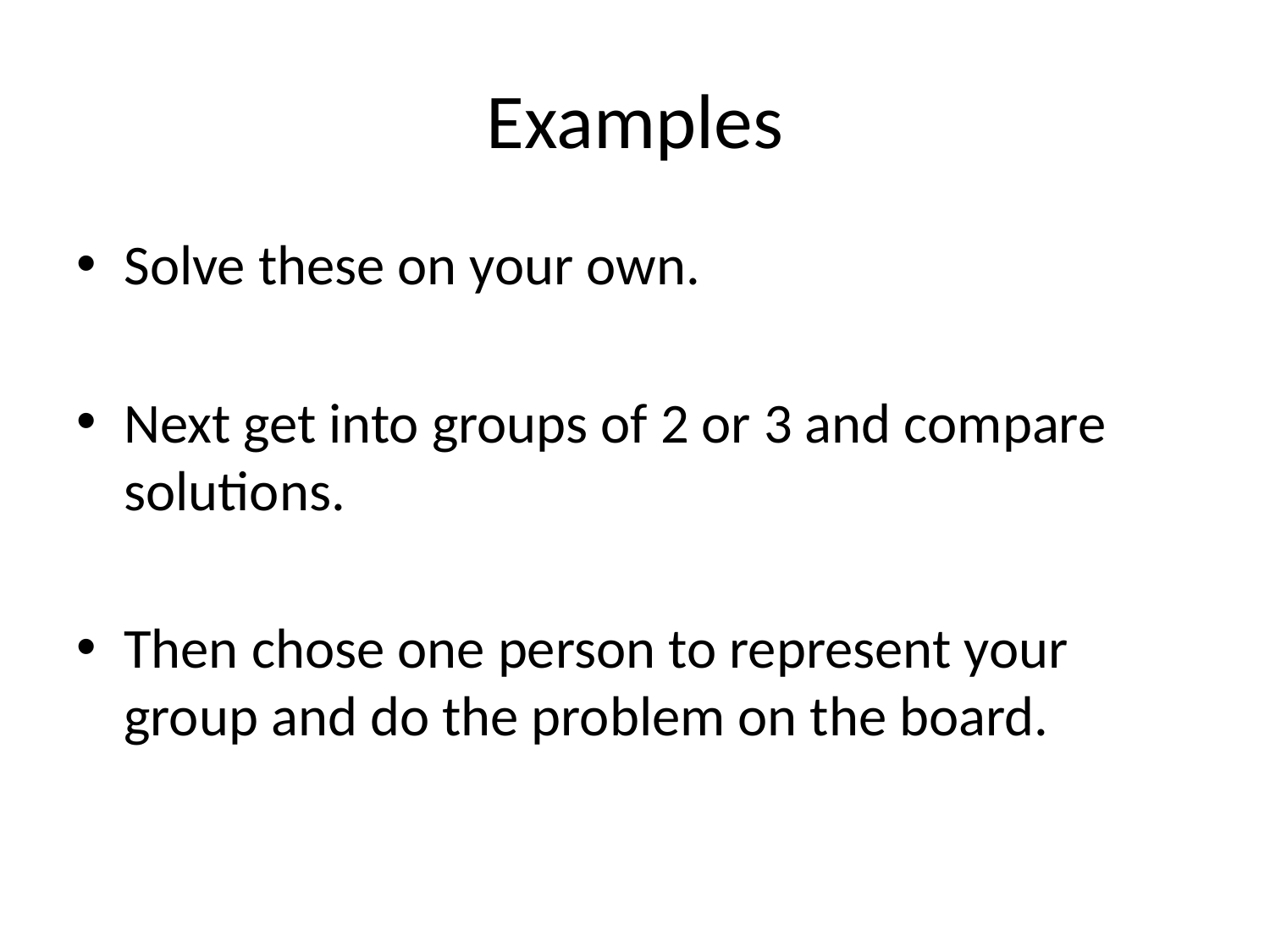

# Examples
Solve these on your own.

Next get into groups of 2 or 3 and compare solutions.

Then chose one person to represent your group and do the problem on the board.